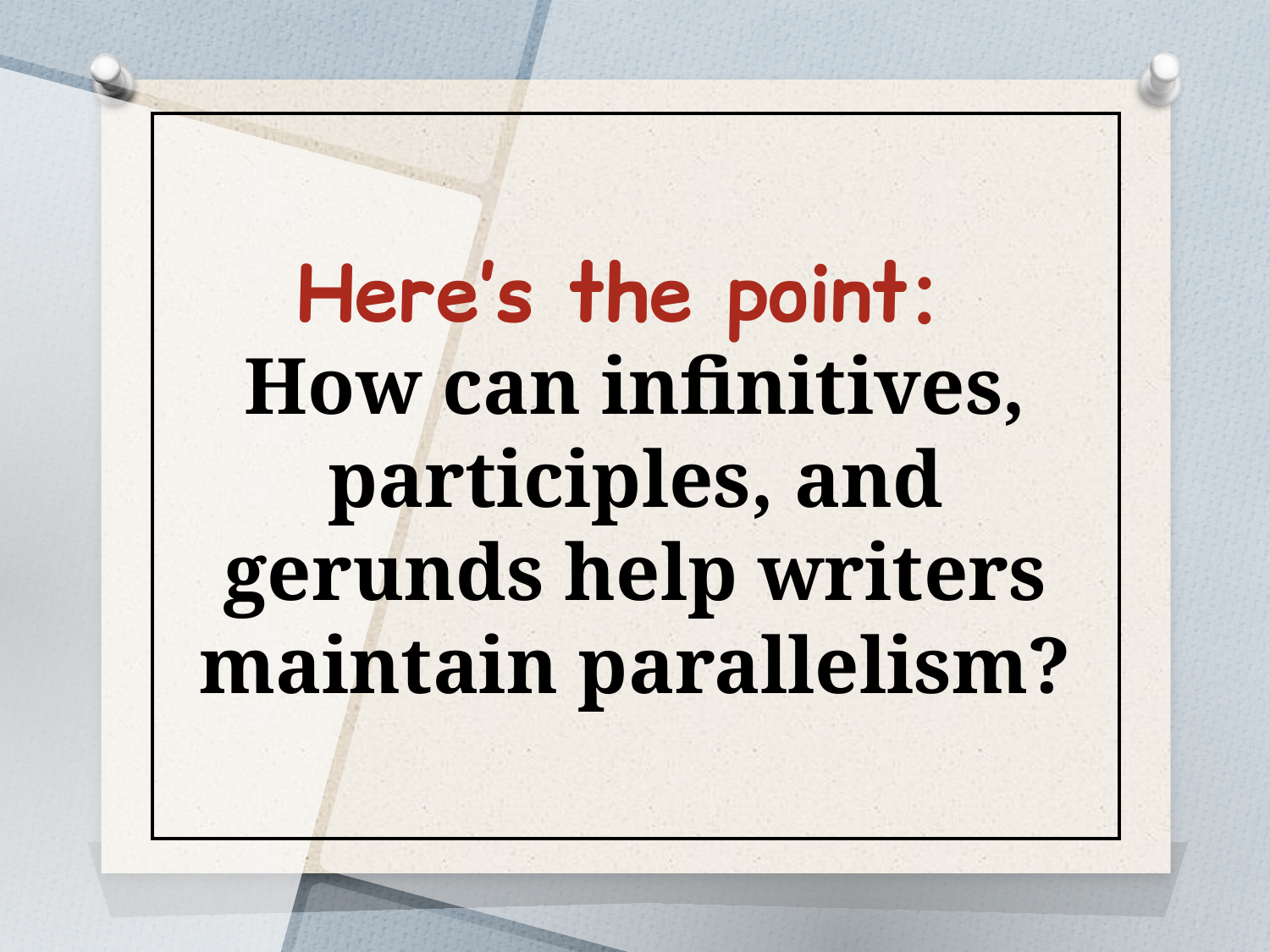

# Here’s the point:
How can infinitives, participles, and gerunds help writers maintain parallelism?